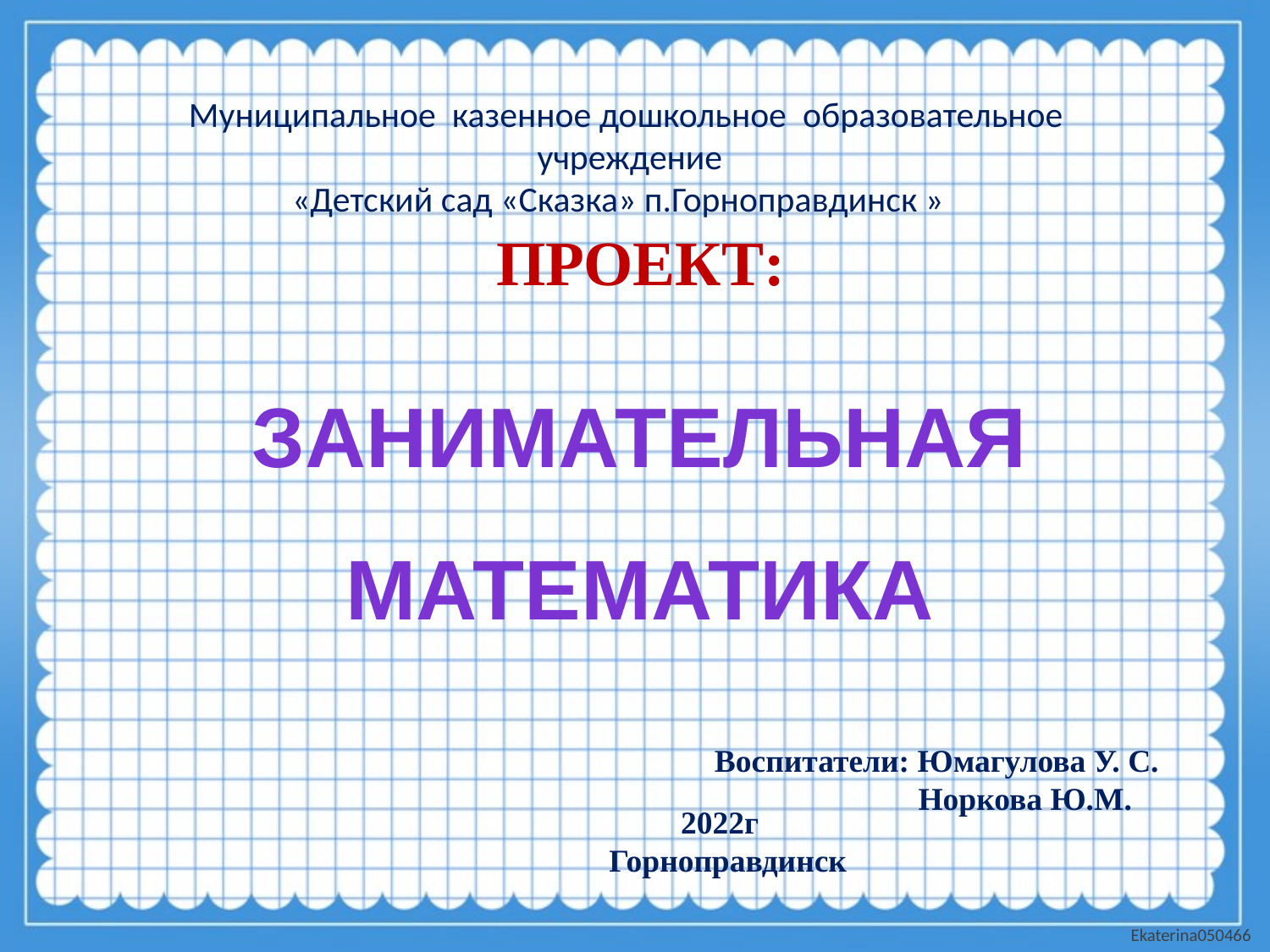

Муниципальное  казенное дошкольное  образовательное  учреждение
«Детский сад «Сказка» п.Горноправдинск »
ПРОЕКТ:
занимательная МАТЕМАТИКА
Воспитатели: Юмагулова У. С.
                      Норкова Ю.М.
2022г
 Горноправдинск